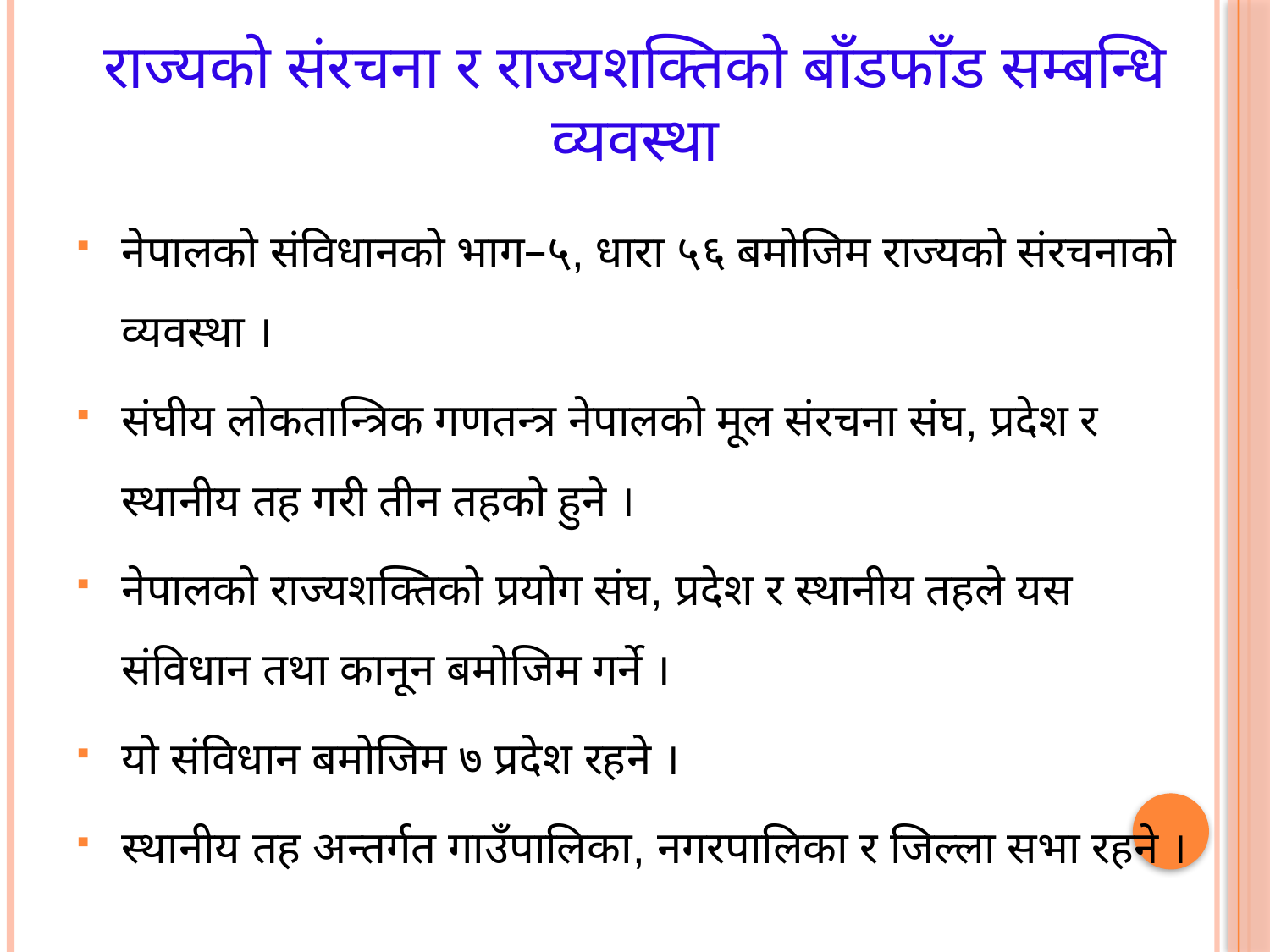

# राज्यको संरचना र राज्यशक्तिको बाँडफाँड सम्बन्धि व्यवस्था
नेपालको संविधानको भाग–५, धारा ५६ बमोजिम राज्यको संरचनाको व्यवस्था ।
संघीय लोकतान्त्रिक गणतन्त्र नेपालको मूल संरचना संघ, प्रदेश र स्थानीय तह गरी तीन तहको हुने ।
नेपालको राज्यशक्तिको प्रयोग संघ, प्रदेश र स्थानीय तहले यस संविधान तथा कानून बमोजिम गर्ने ।
यो संविधान बमोजिम ७ प्रदेश रहने ।
स्थानीय तह अन्तर्गत गाउँपालिका, नगरपालिका र जिल्ला सभा रहने ।